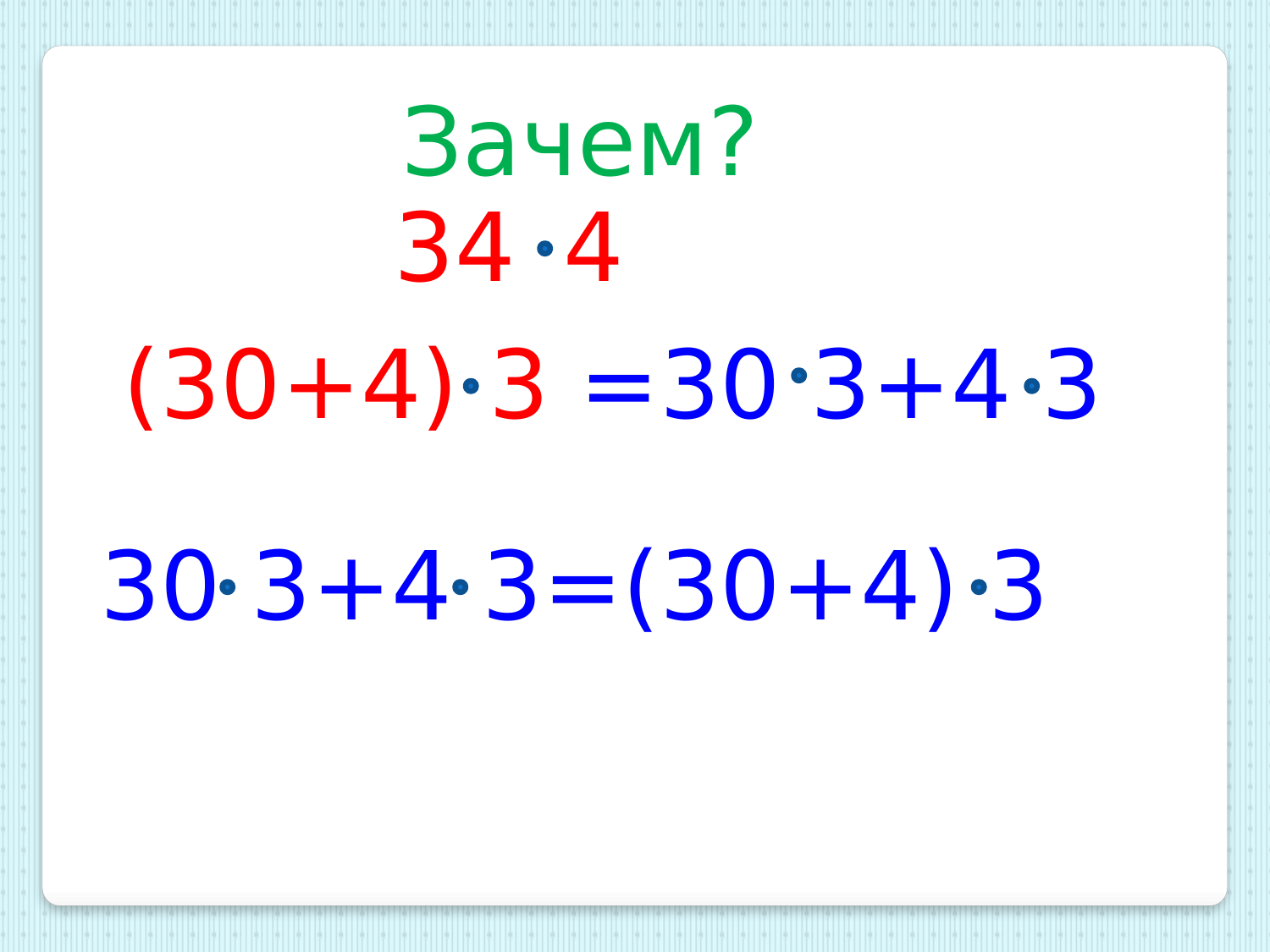

Зачем?
34
4

(30+4) 3 =30 3+4 3

30 3+4 3=(30+4) 3